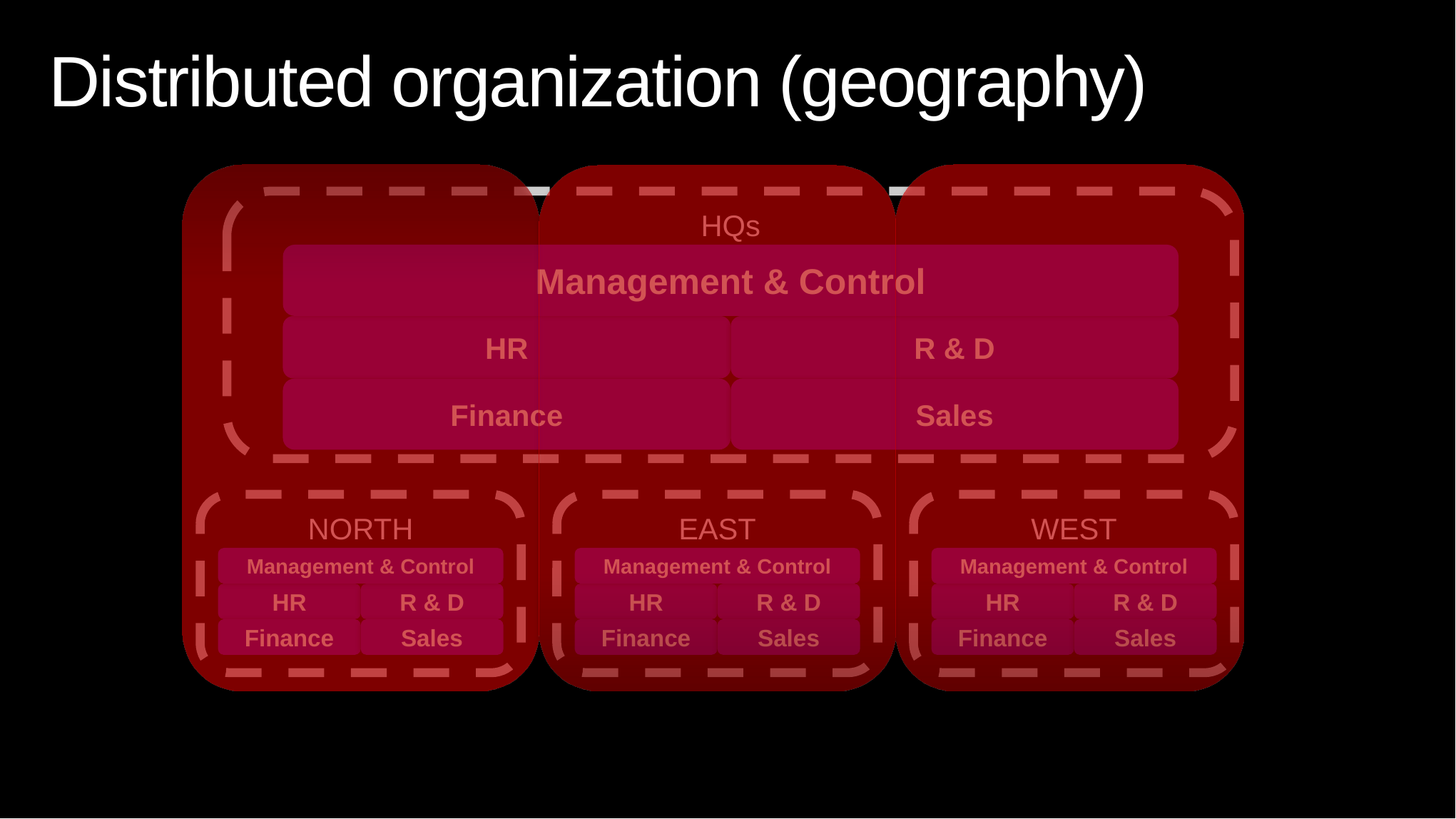

# Distributed organization (geography)

HQs
Management & Control

HR
R & D
Finance
Sales

NORTH
EAST
WEST
Management & Control
Management & Control
Management & Control
HR
R & D
HR
R & D
HR
R & D
Finance
Sales
Finance
Sales
Finance
Sales